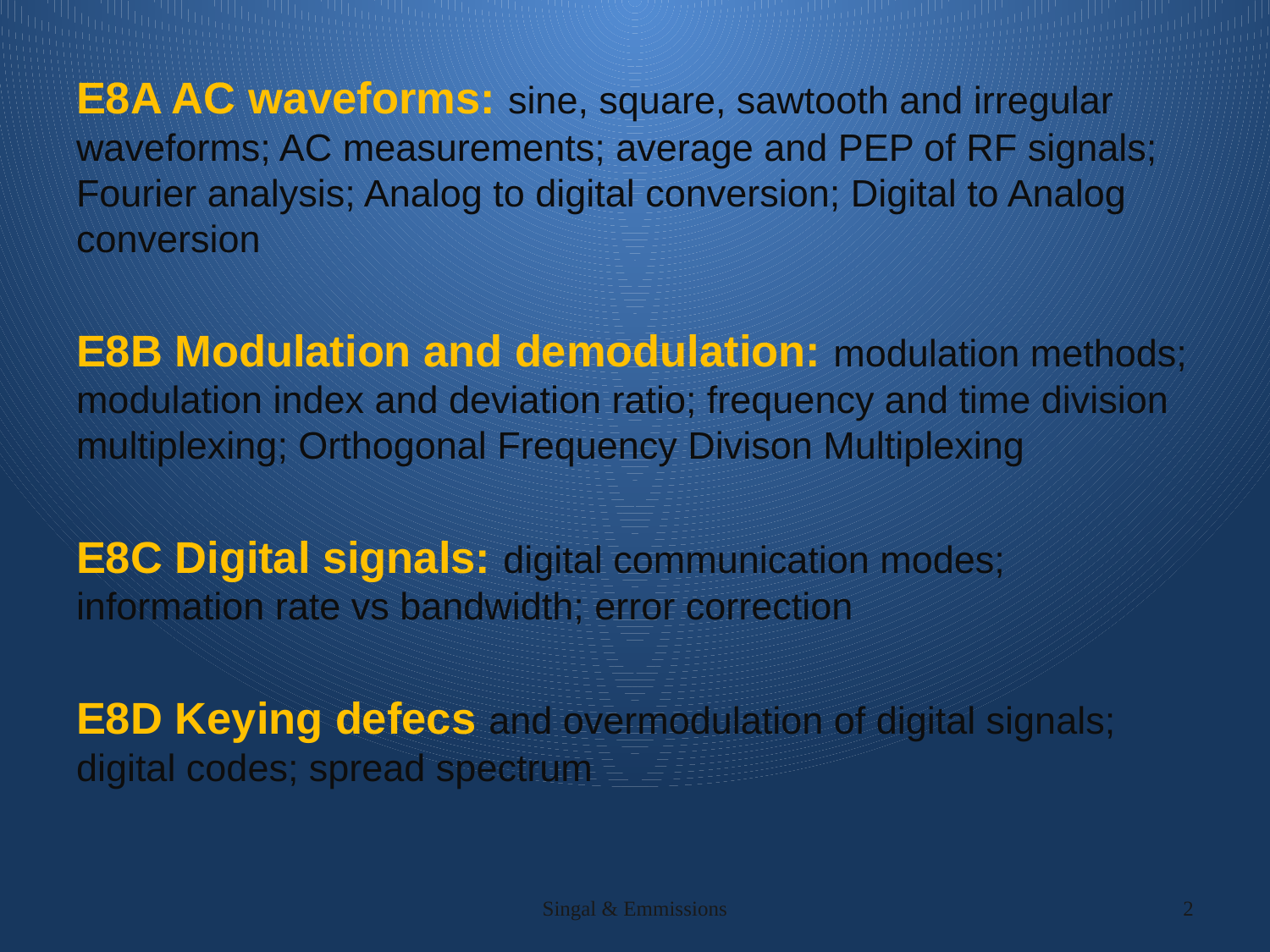

E8A AC waveforms: sine, square, sawtooth and irregular waveforms; AC measurements; average and PEP of RF signals; Fourier analysis; Analog to digital conversion; Digital to Analog conversion

E8B Modulation and demodulation: modulation methods; modulation index and deviation ratio; frequency and time division multiplexing; Orthogonal Frequency Divison Multiplexing

E8C Digital signals: digital communication modes;  information rate vs bandwidth; error correction

E8D Keying defecs and overmodulation of digital signals; digital codes; spread spectrum

Singal & Emmissions
2